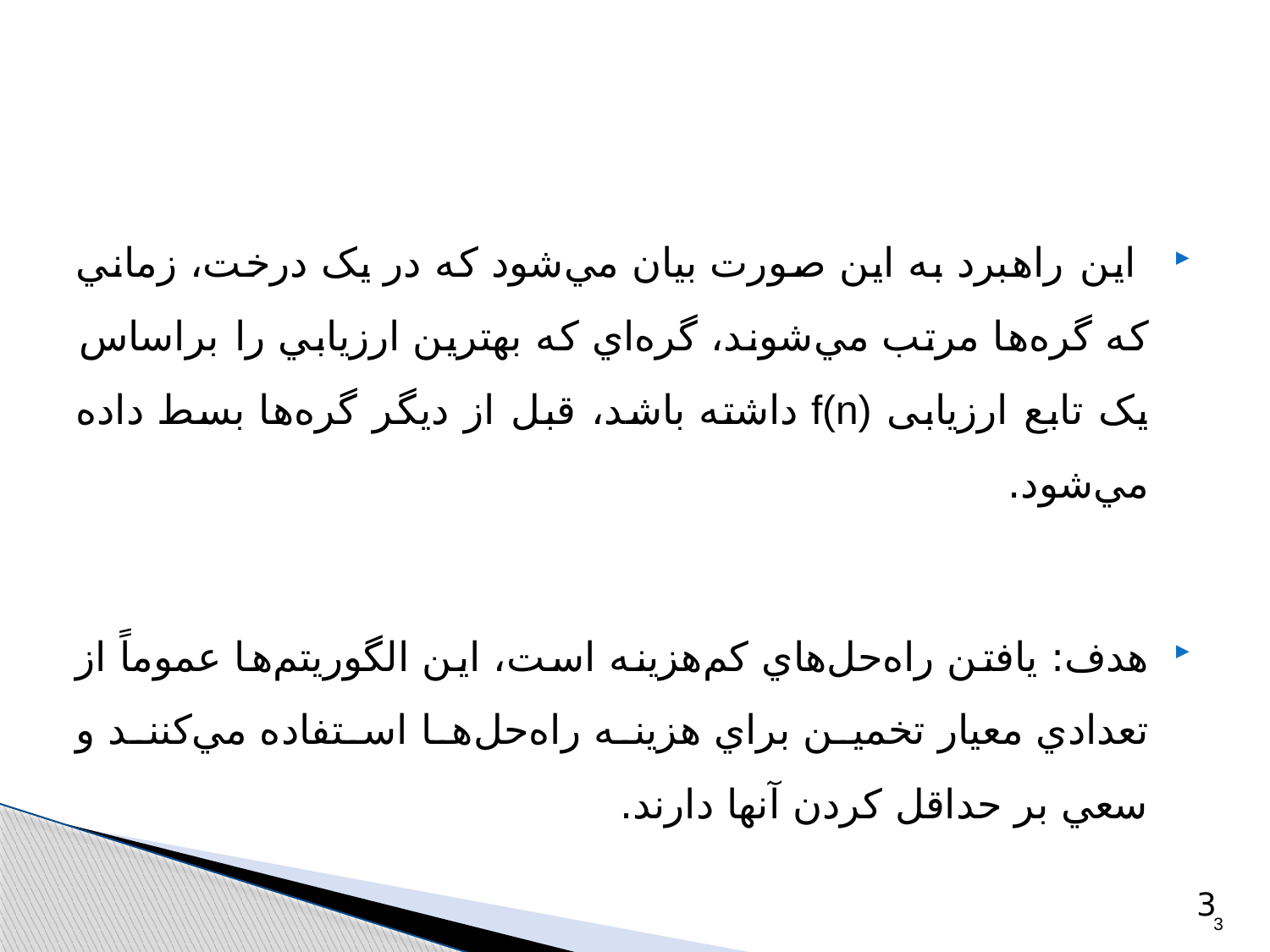

# راهبرد جستجوي بهترين
 اين راهبرد به اين صورت بيان مي‌شود که در يک درخت، زماني که گره‌ها مرتب مي‌شوند، گره‌اي که بهترين ارزيابي را براساس یک تابع ارزیابی f(n) داشته باشد، قبل از ديگر گره‌ها بسط داده مي‌شود.

هدف: يافتن راه‌حل‌هاي کم‌هزينه است، اين الگوريتم‌ها عموماً از تعدادي معيار تخمين براي هزينه راه‌حل‌ها استفاده مي‌‌کنند و سعي بر حداقل کردن آنها دارند.

3